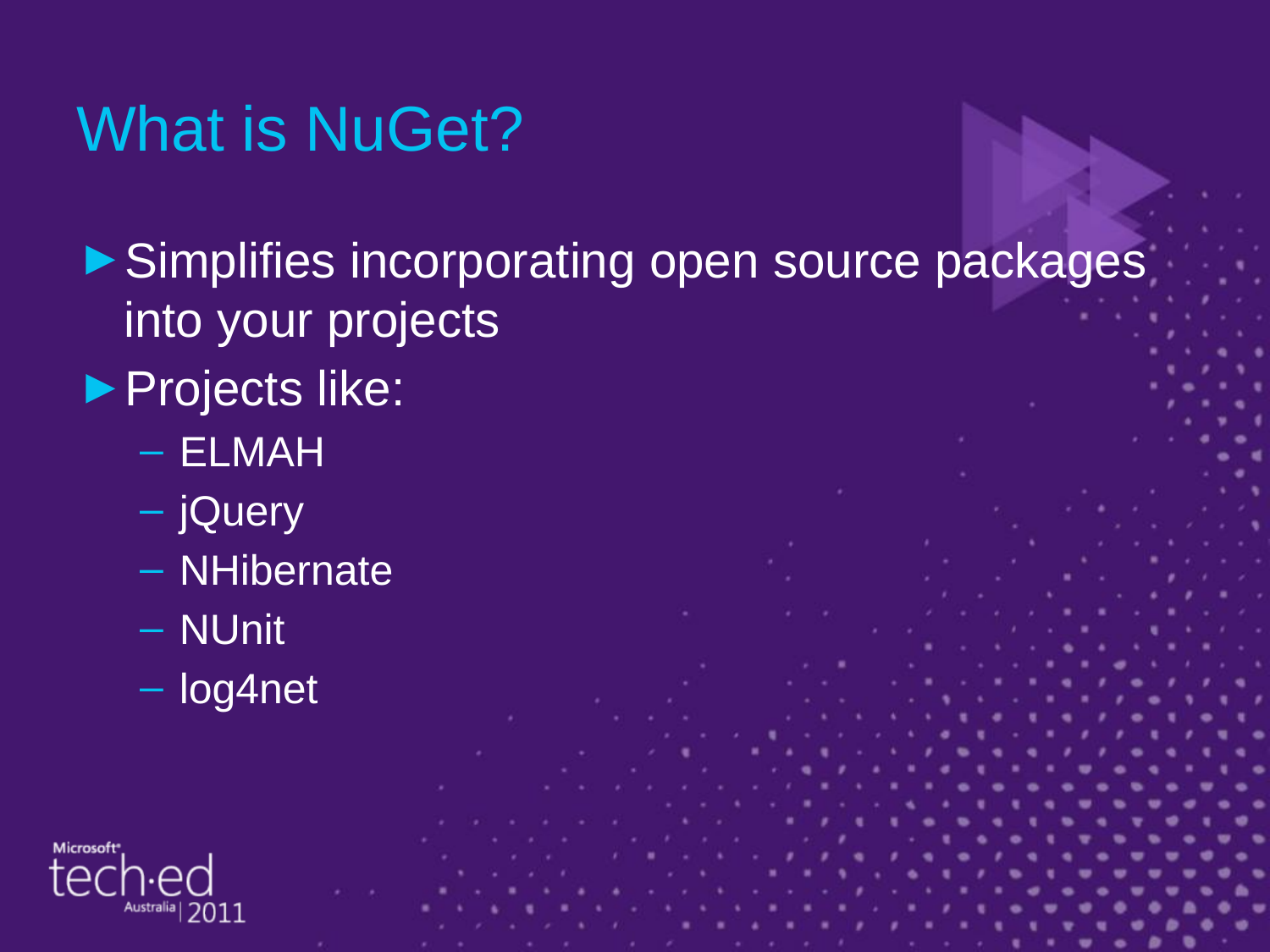

# What is NuGet?
Simplifies incorporating open source packages into your projects
Projects like:
ELMAH
jQuery
NHibernate
NUnit
log4net